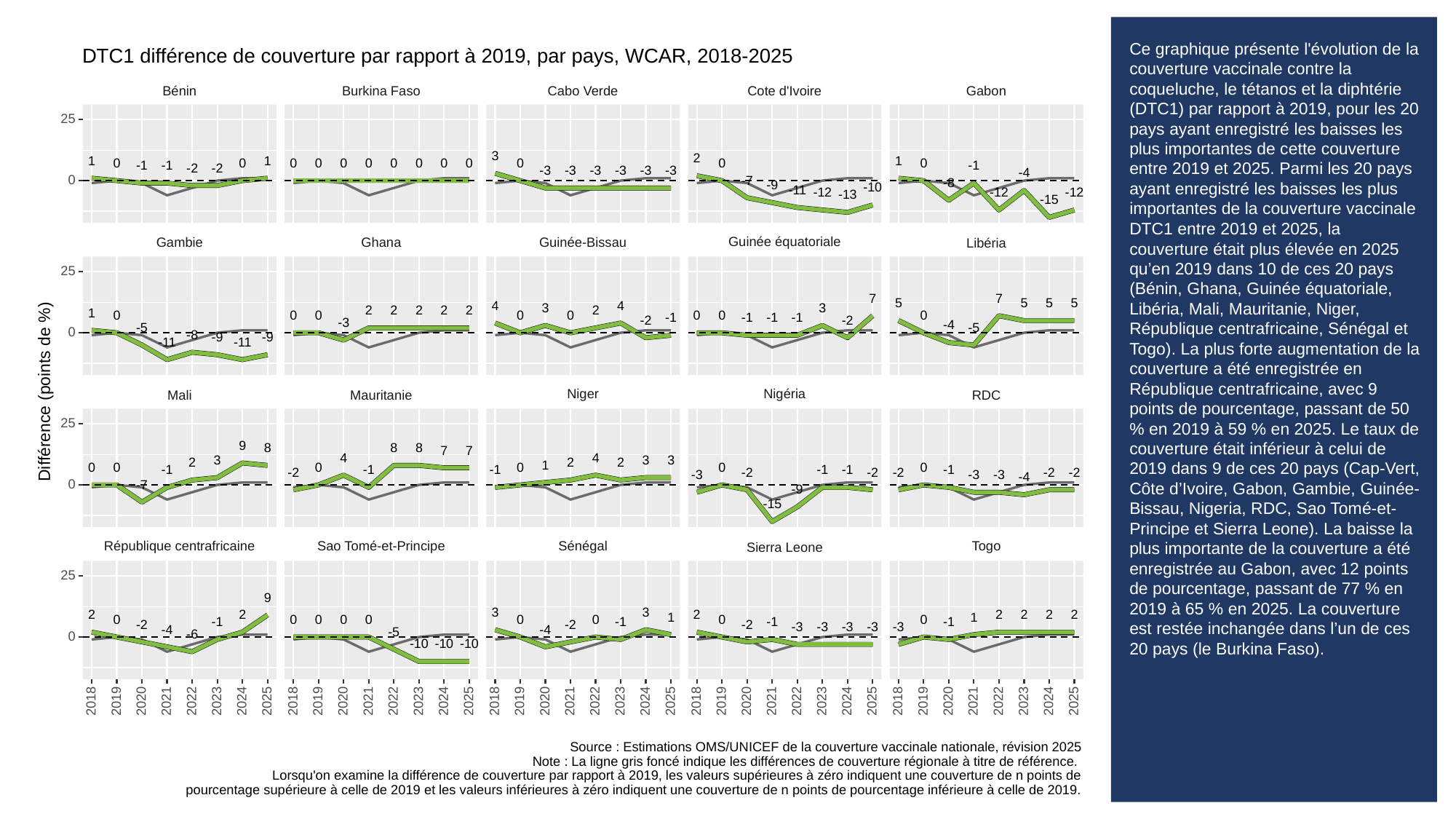

# Ce graphique présente l'évolution de la couverture vaccinale contre la coqueluche, le tétanos et la diphtérie (DTC1) par rapport à 2019, pour les 20 pays ayant enregistré les baisses les plus importantes de cette couverture entre 2019 et 2025. Parmi les 20 pays ayant enregistré les baisses les plus importantes de la couverture vaccinale DTC1 entre 2019 et 2025, la couverture était plus élevée en 2025 qu’en 2019 dans 10 de ces 20 pays (Bénin, Ghana, Guinée équatoriale, Libéria, Mali, Mauritanie, Niger, République centrafricaine, Sénégal et Togo). La plus forte augmentation de la couverture a été enregistrée en République centrafricaine, avec 9 points de pourcentage, passant de 50 % en 2019 à 59 % en 2025. Le taux de couverture était inférieur à celui de 2019 dans 9 de ces 20 pays (Cap-Vert, Côte d’Ivoire, Gabon, Gambie, Guinée-Bissau, Nigeria, RDC, Sao Tomé-et-Principe et Sierra Leone). La baisse la plus importante de la couverture a été enregistrée au Gabon, avec 12 points de pourcentage, passant de 77 % en 2019 à 65 % en 2025. La couverture est restée inchangée dans l’un de ces 20 pays (le Burkina Faso).

DTC1 différence de couverture par rapport à 2019, par pays, WCAR, 2018-2025
Cabo Verde
Cote d'Ivoire
Gabon
Bénin
Burkina Faso

25

3
2
1
1
1
0
0
0
0
0
0
0
0
0
0
0
0
0
-1
-1
-1
-2
-2
-3
-3
-3
-3
-3
-3
-4

0

-7

-8

-9
-10
-11
-12
-12
-12
-13
-15

Guinée équatoriale
Gambie
Ghana
Guinée-Bissau
Libéria

25

7
7
5
5
5
5
4
4

3
3
2
2
2
2
2
2
1
0
0
0
0
0
0
0
0
-1
-1
-1
-1

-2
-2
-3
-4

-5
-5
0

-8

-9
-9
-11
-11

Différence (points de %)
Nigéria
Niger
RDC
Mali
Mauritanie

25

9
8
8
8
7
7
4
4

3
3
3
2
2
2
1

0
0
0
0
0
0

-1
-1
-1
-1
-1
-1
-2
-2
-2
-2
-2
-2
-3
-3
-3
-4

0
-7

-9
-15

Sénégal
République centrafricaine
Sao Tomé-et-Principe
Togo
Sierra Leone

25

9

3
3
2
2
2
2
2
2
2
1
1

0
0
0
0
0
0
0
0
0
-1
-1
-1
-1
-2
-2
-2
-3
-3
-3
-3
-3
-4
-4
-5

-6
0

-10
-10
-10

2023
2023
2023
2023
2023
2018
2019
2020
2021
2022
2024
2025
2018
2019
2020
2021
2022
2024
2025
2018
2019
2020
2021
2022
2024
2025
2018
2019
2020
2021
2022
2024
2025
2018
2019
2020
2021
2022
2024
2025
Source : Estimations OMS/UNICEF de la couverture vaccinale nationale, révision 2025
Note : La ligne gris foncé indique les différences de couverture régionale à titre de référence.
Lorsqu'on examine la différence de couverture par rapport à 2019, les valeurs supérieures à zéro indiquent une couverture de n points de
pourcentage supérieure à celle de 2019 et les valeurs inférieures à zéro indiquent une couverture de n points de pourcentage inférieure à celle de 2019.